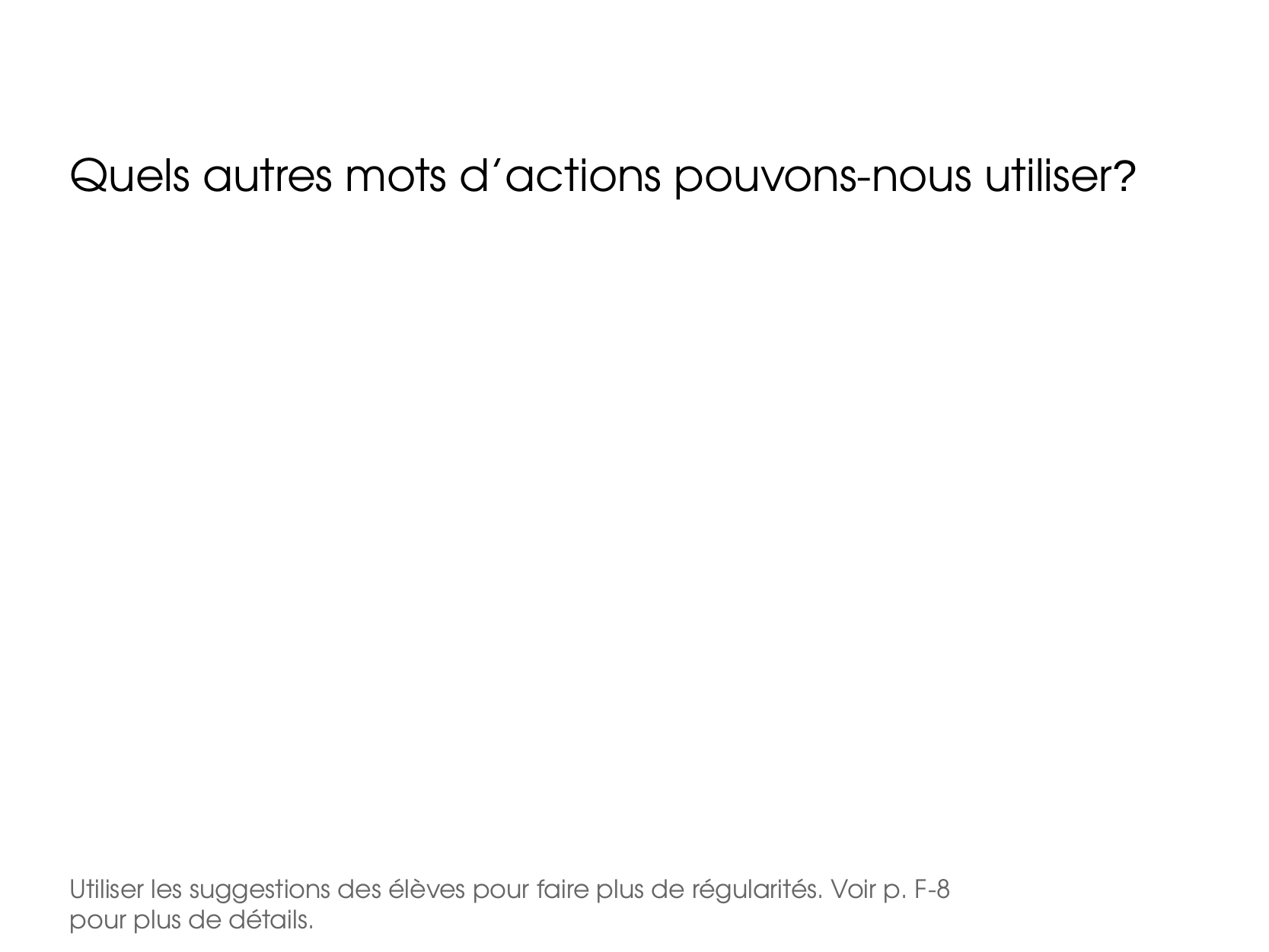

Quels autres mots d’actions pouvons-nous utiliser?
Utiliser les suggestions des élèves pour faire plus de régularités. Voir p. F-8 pour plus de détails.